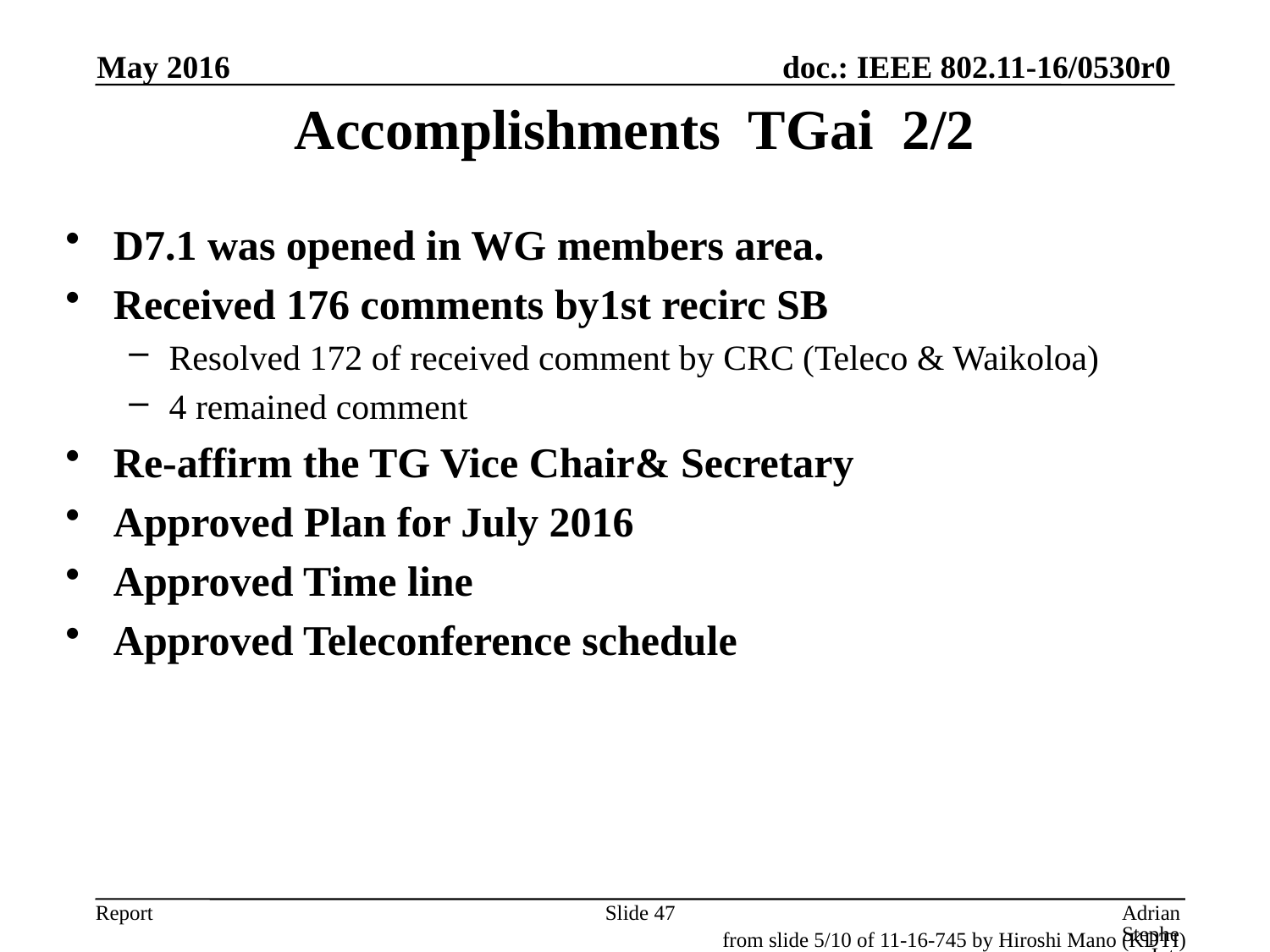

May 2016
# Accomplishments  TGai  2/2
D7.1 was opened in WG members area.
Received 176 comments by1st recirc SB
Resolved 172 of received comment by CRC (Teleco & Waikoloa)
4 remained comment
Re-affirm the TG Vice Chair& Secretary
Approved Plan for July 2016
Approved Time line
Approved Teleconference schedule
Slide 47
Adrian Stephens, Intel Corporation
from slide 5/10 of 11-16-745 by Hiroshi Mano (KDTI)